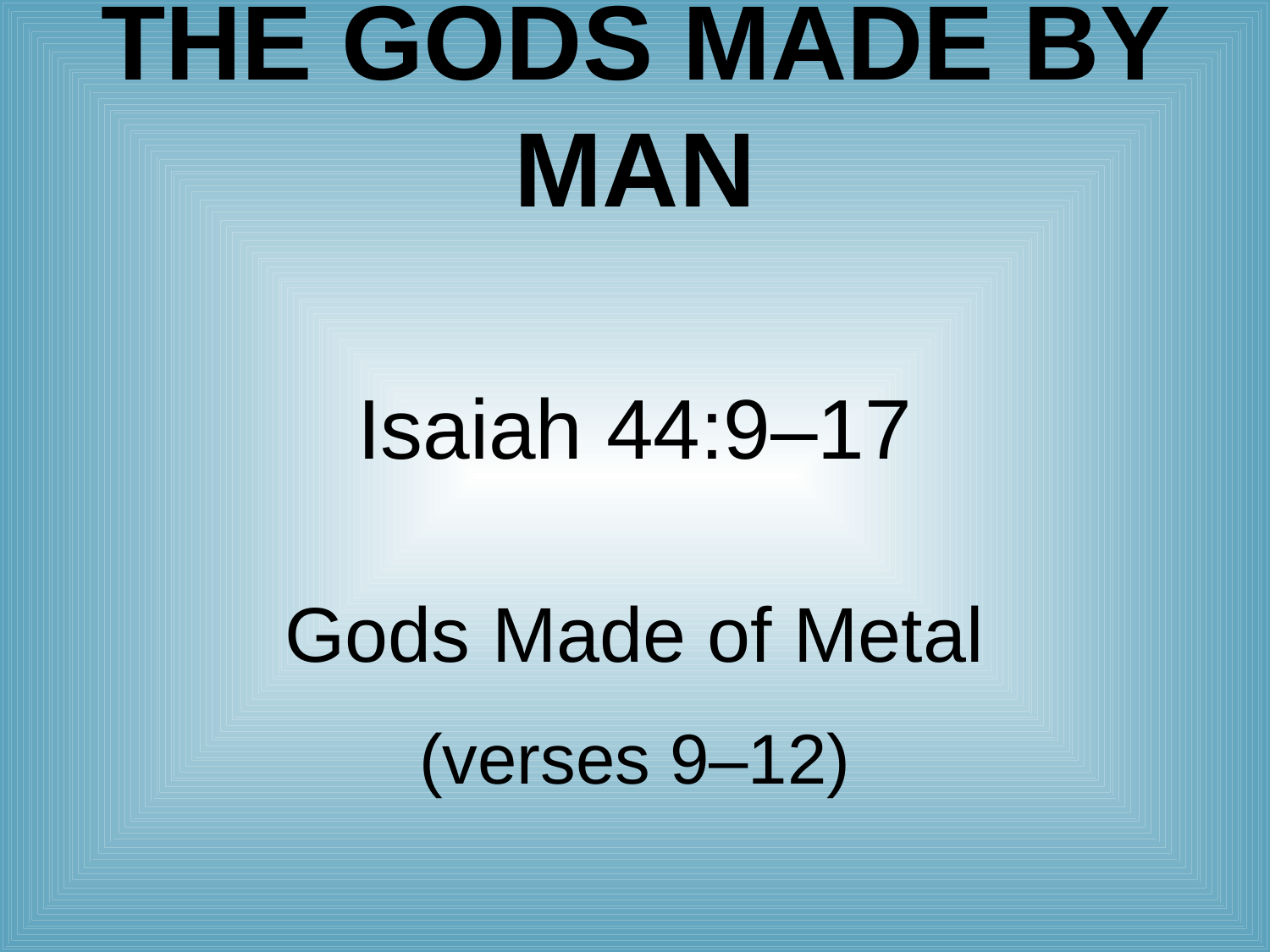

# The Gods Made by Man
Isaiah 44:9–17

Gods Made of Metal
(verses 9–12)